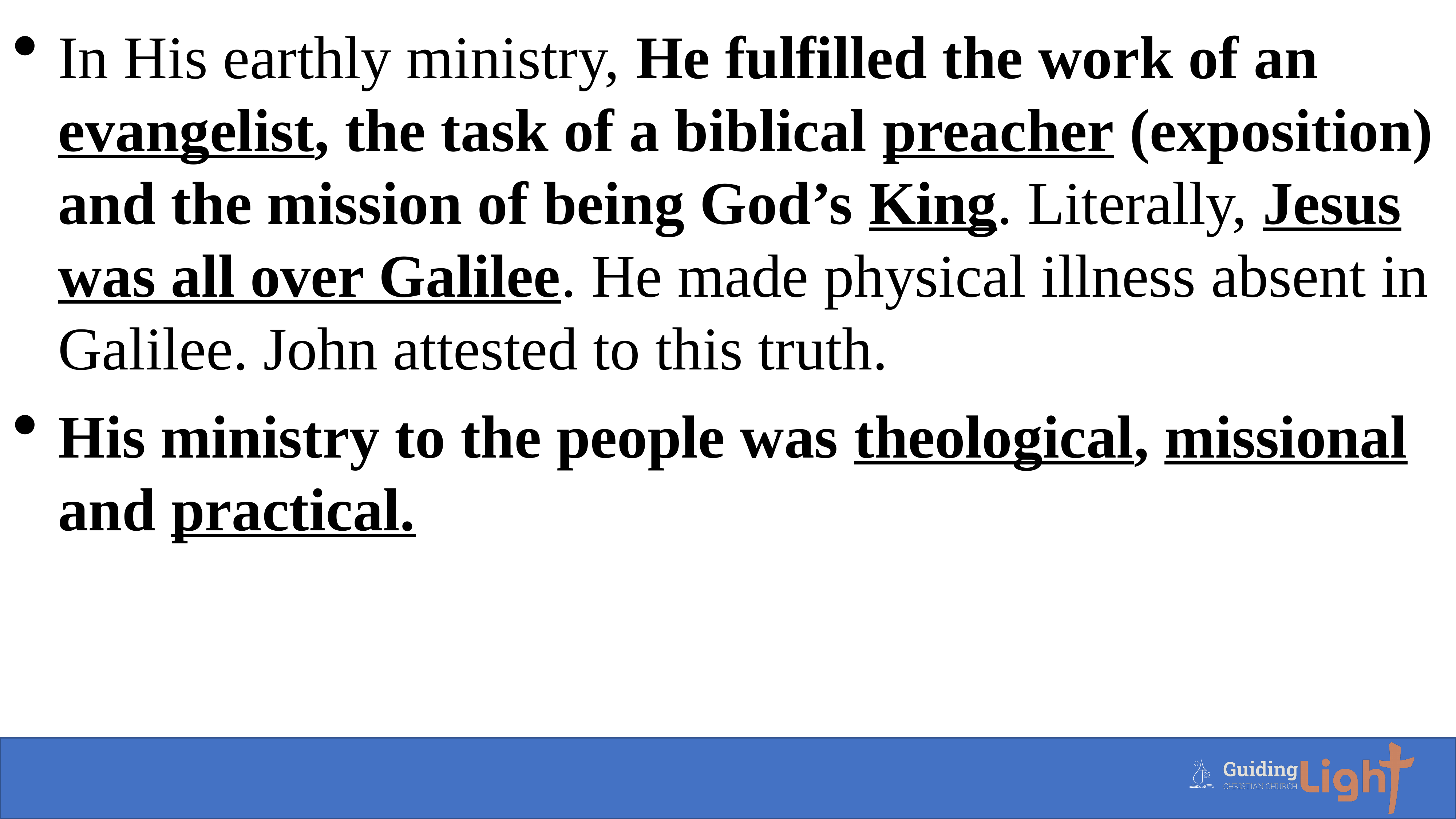

In His earthly ministry, He fulfilled the work of an evangelist, the task of a biblical preacher (exposition) and the mission of being God’s King. Literally, Jesus was all over Galilee. He made physical illness absent in Galilee. John attested to this truth.
His ministry to the people was theological, missional and practical.